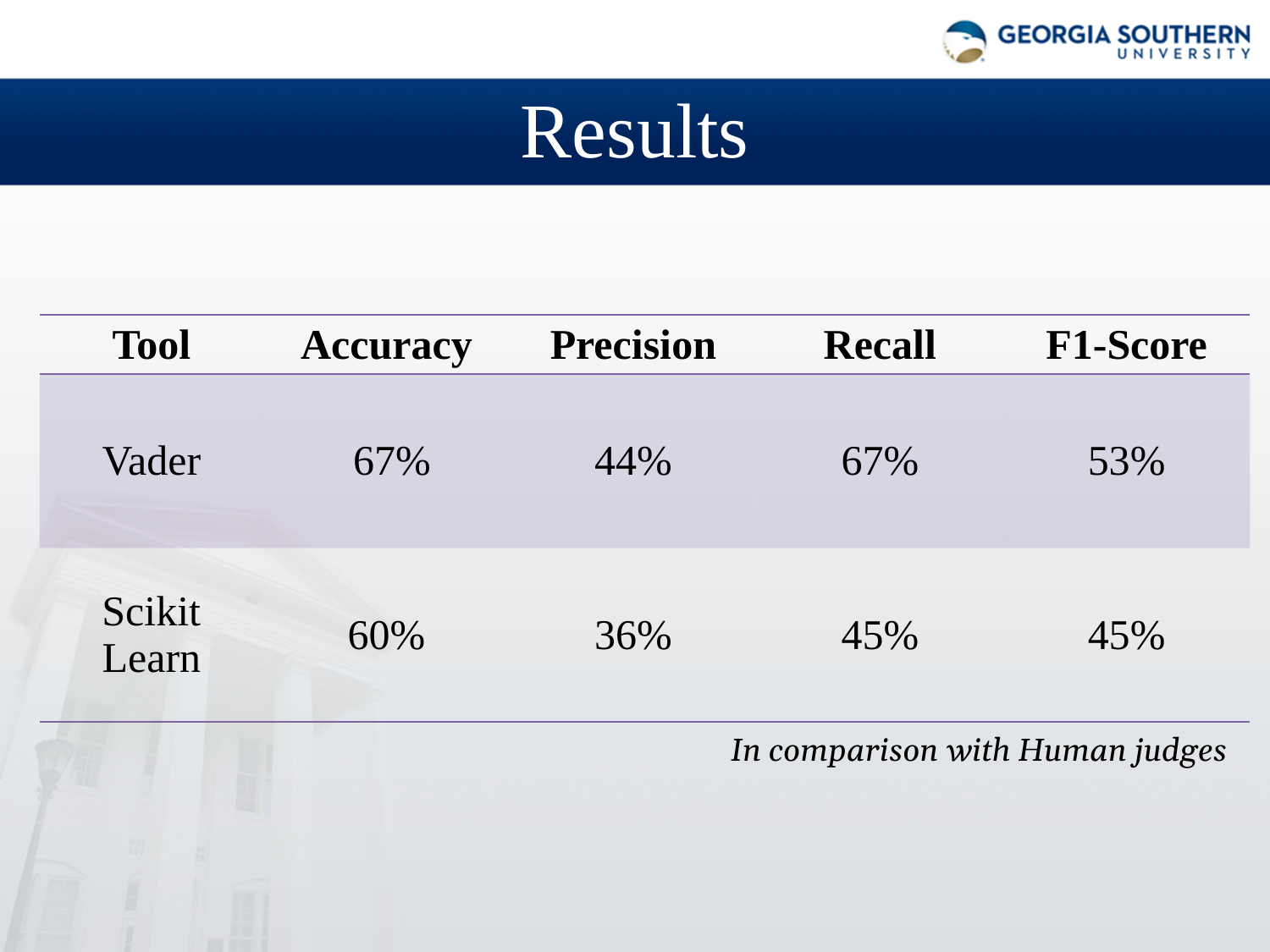

# Results
| Tool | Accuracy | Precision | Recall | F1-Score |
| --- | --- | --- | --- | --- |
| Vader | 67% | 44% | 67% | 53% |
| Scikit Learn | 60% | 36% | 45% | 45% |
In comparison with Human judges